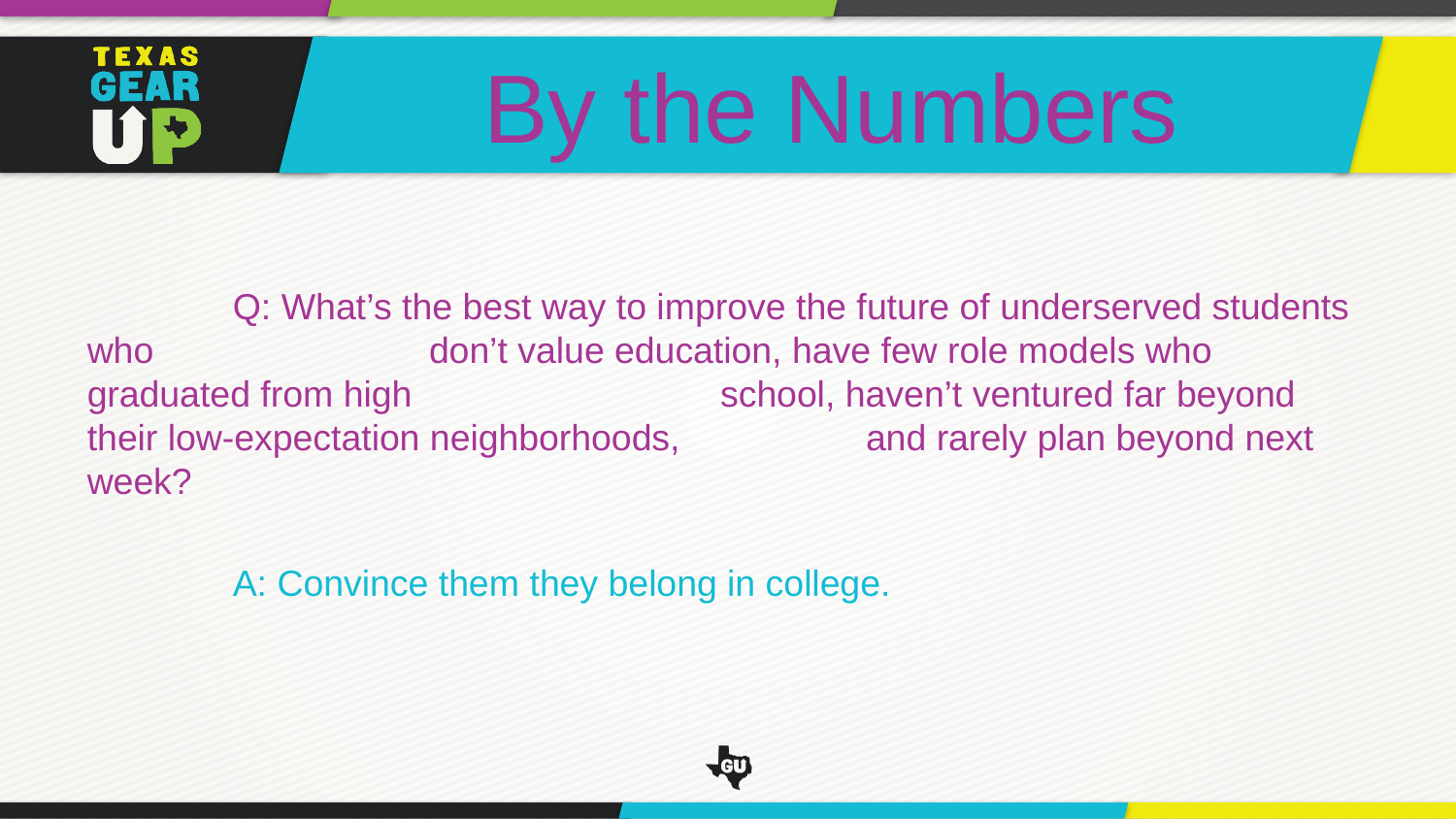

By the Numbers
	Q: What’s the best way to improve the future of underserved students who 		     don’t value education, have few role models who graduated from high 	    	     school, haven’t ventured far beyond their low-expectation neighborhoods, 	     and rarely plan beyond next week?

	A: Convince them they belong in college.